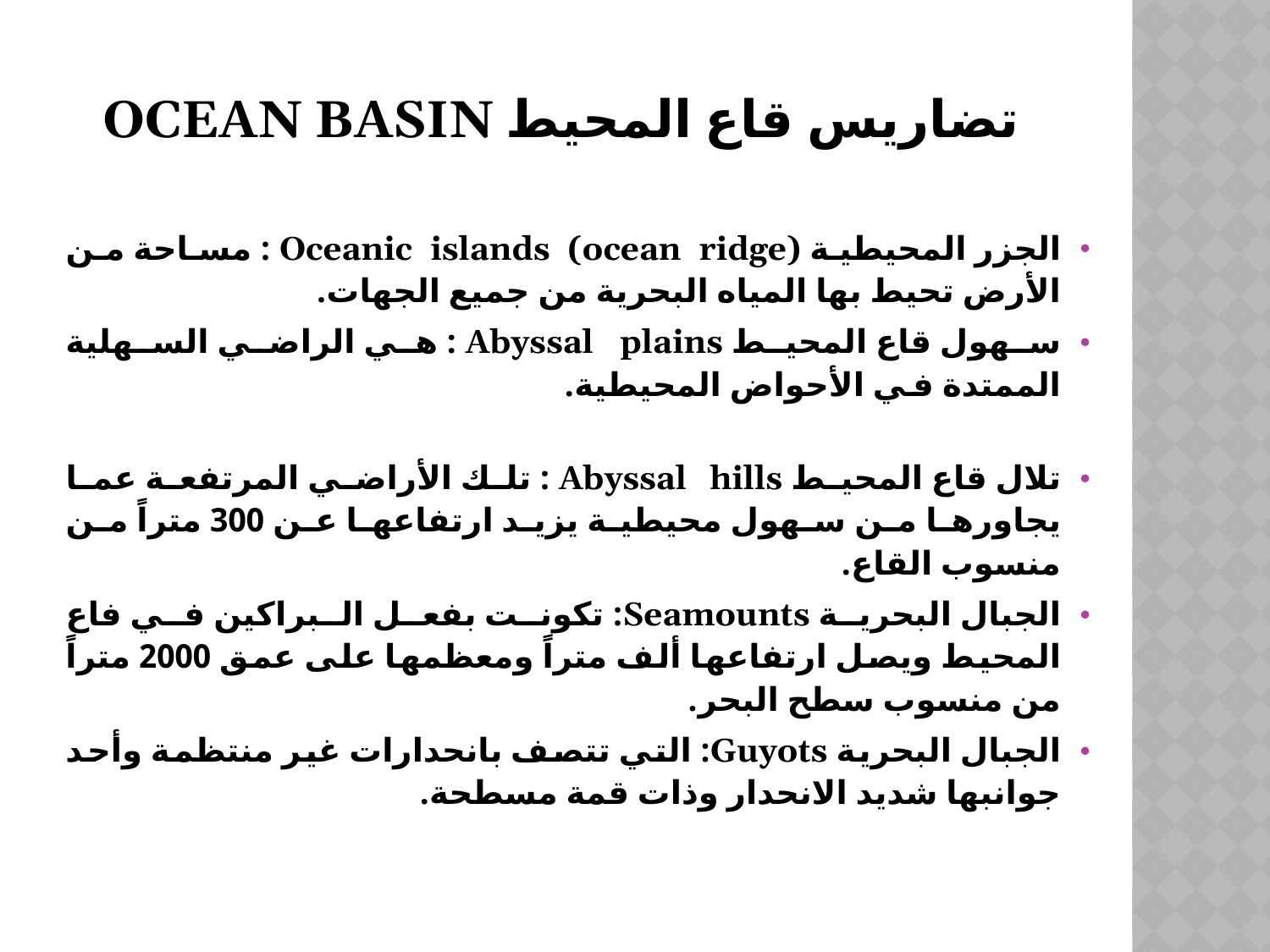

# Ocean Basin تضاريس قاع المحيط
الجزر المحيطية Oceanic islands (ocean ridge) : مساحة من الأرض تحيط بها المياه البحرية من جميع الجهات.
سهول قاع المحيط Abyssal plains : هي الراضي السهلية الممتدة في الأحواض المحيطية.
تلال قاع المحيط Abyssal hills : تلك الأراضي المرتفعة عما يجاورها من سهول محيطية يزيد ارتفاعها عن 300 متراً من منسوب القاع.
الجبال البحرية Seamounts: تكونت بفعل البراكين في فاع المحيط ويصل ارتفاعها ألف متراً ومعظمها على عمق 2000 متراً من منسوب سطح البحر.
الجبال البحرية Guyots: التي تتصف بانحدارات غير منتظمة وأحد جوانبها شديد الانحدار وذات قمة مسطحة.